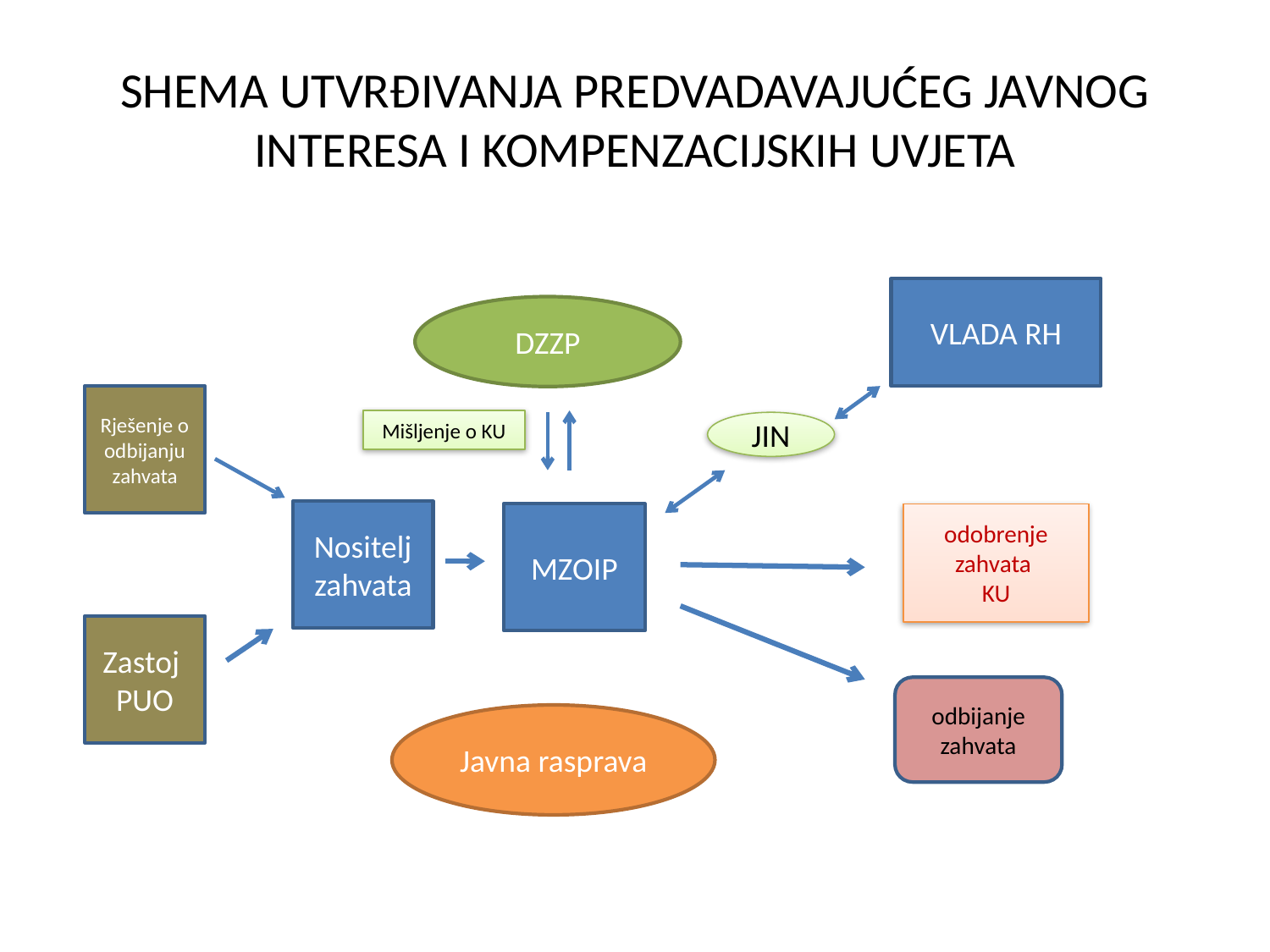

# SHEMA UTVRĐIVANJA PREDVADAVAJUĆEG JAVNOG INTERESA I KOMPENZACIJSKIH UVJETA

VLADA RH
DZZP
Rješenje o odbijanju zahvata
Mišljenje o KU
JIN
Nositelj zahvata
MZOIP
odobrenje zahvata
KU
Zastoj  PUO
odbijanje zahvata
Javna rasprava